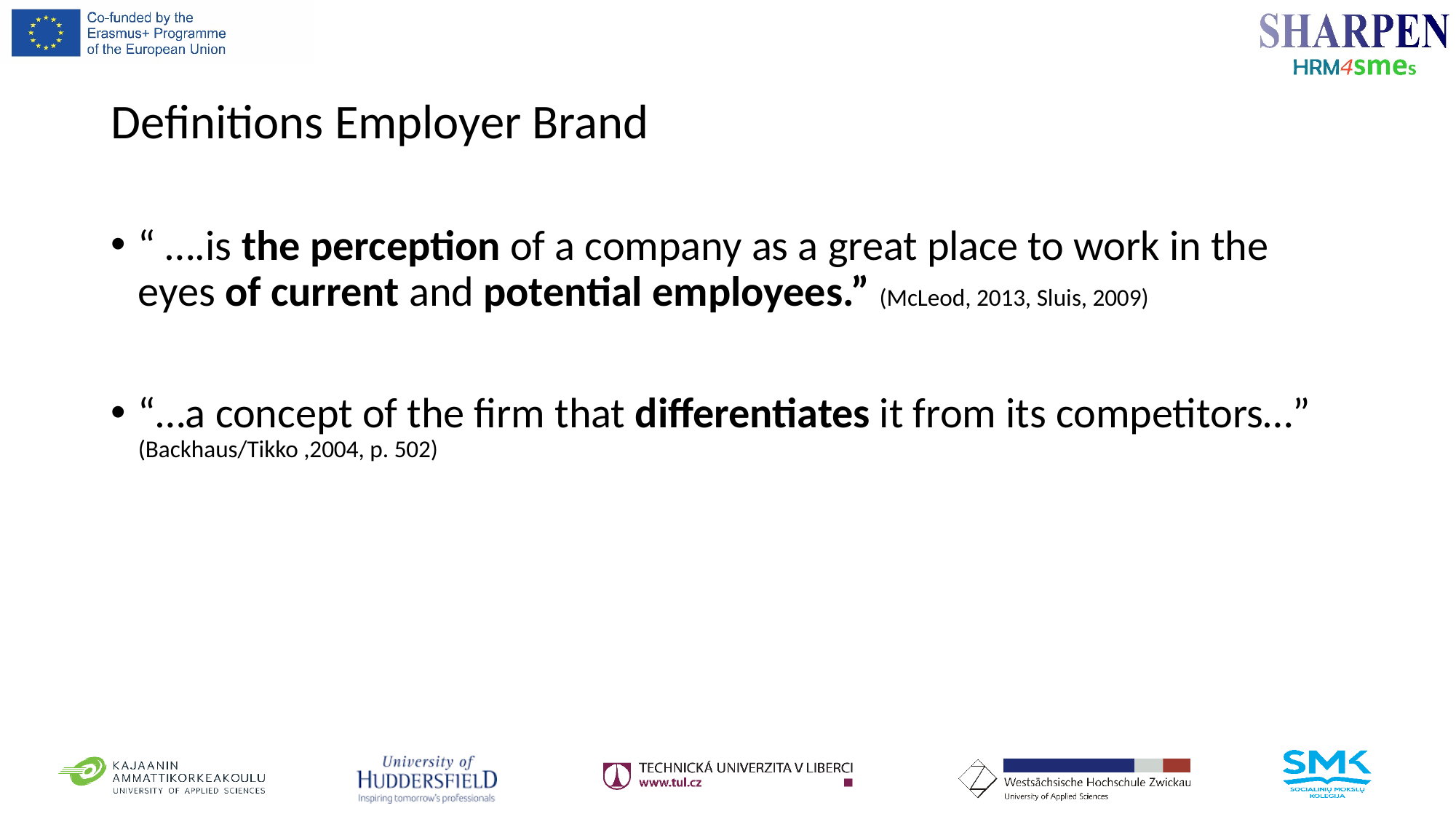

# Definitions Employer Brand
“ ….is the perception of a company as a great place to work in the eyes of current and potential employees.” (McLeod, 2013, Sluis, 2009)

“…a concept of the firm that differentiates it from its competitors…”  (Backhaus/Tikko ,2004, p. 502)